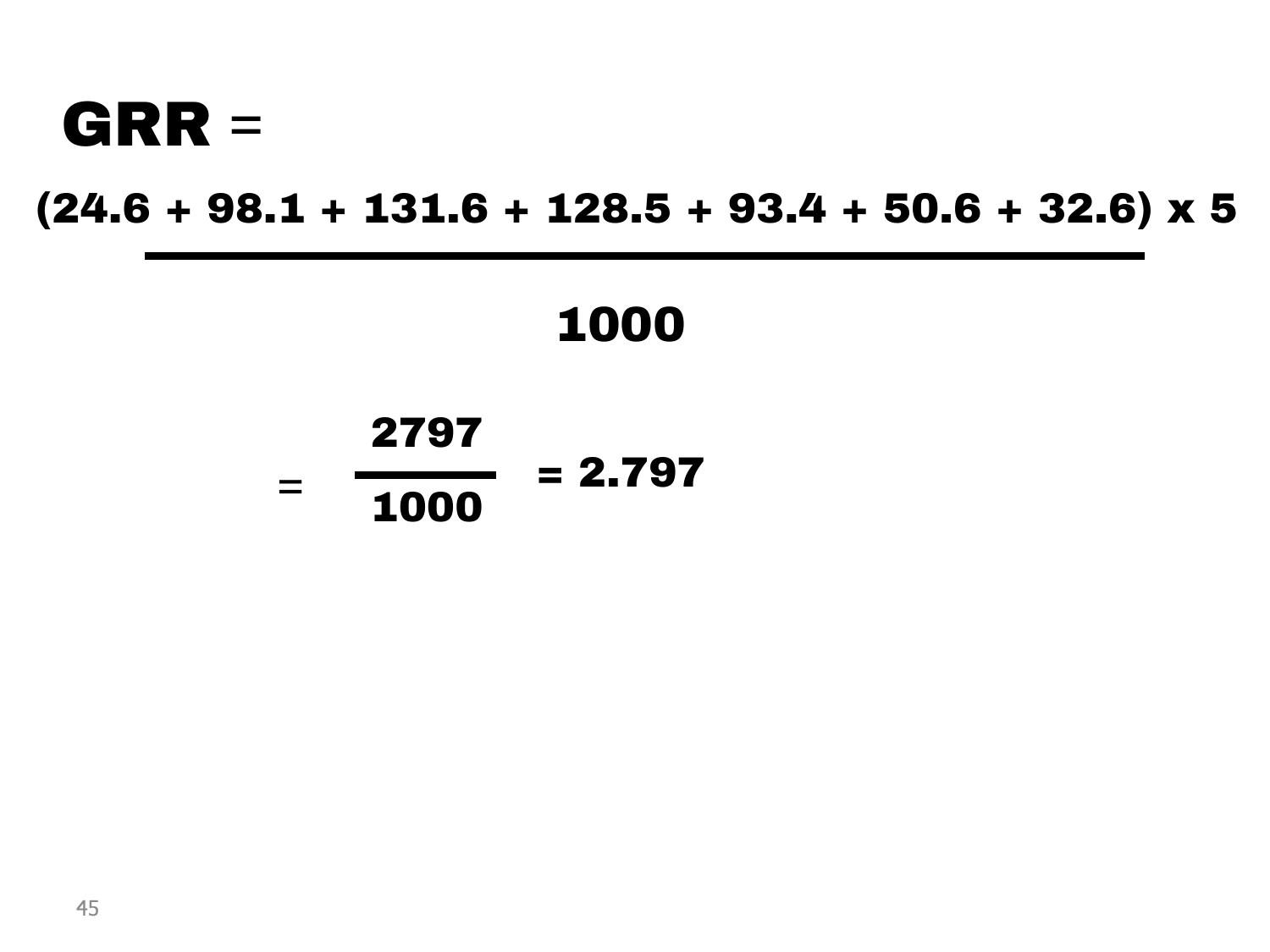

= GRR
(24.6 + 98.1 + 131.6 + 128.5 + 93.4 + 50.6 + 32.6) x 5
1000
2797
= 2.797
=
1000
45